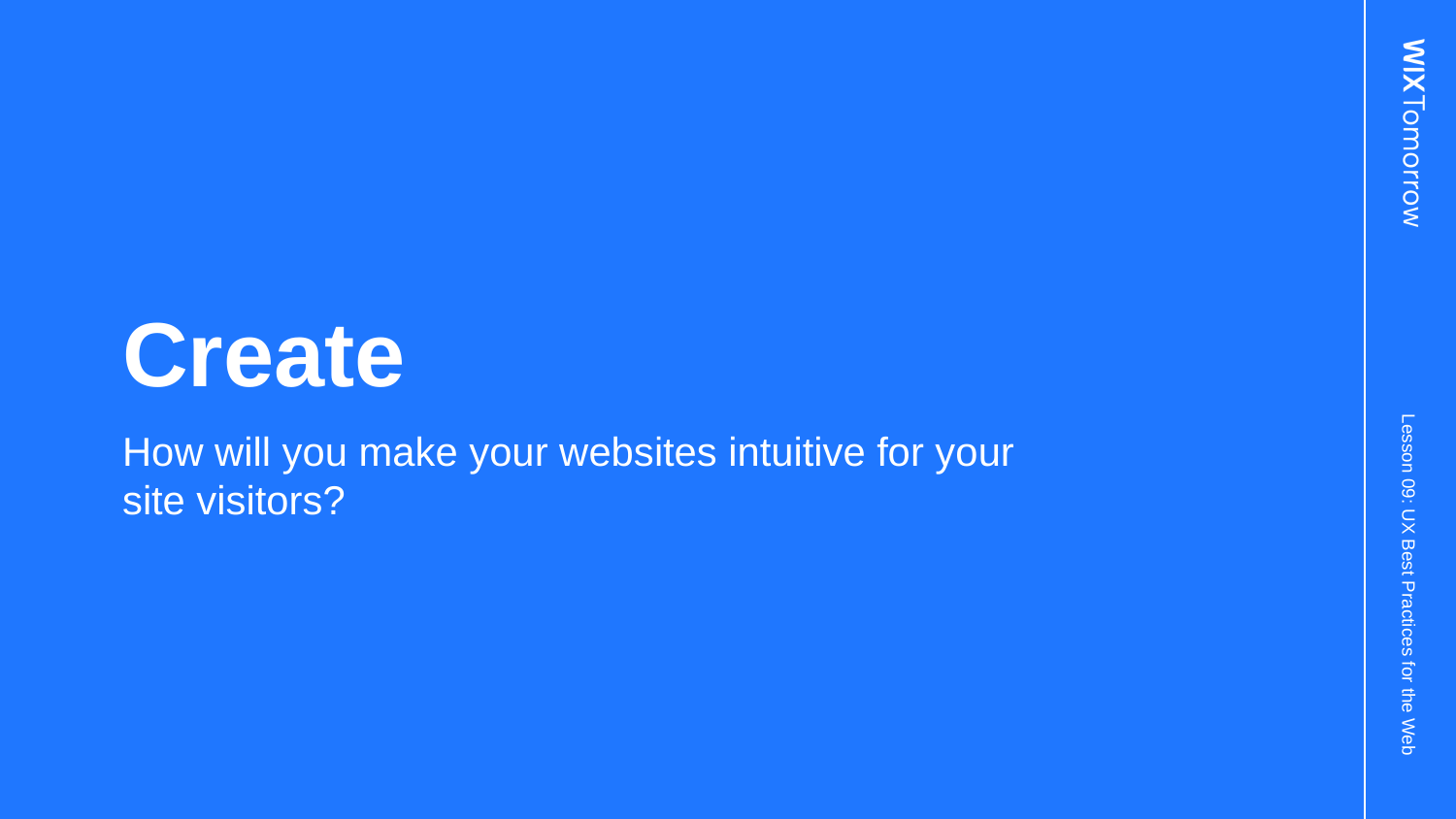

# Create
How will you make your websites intuitive for your site visitors?